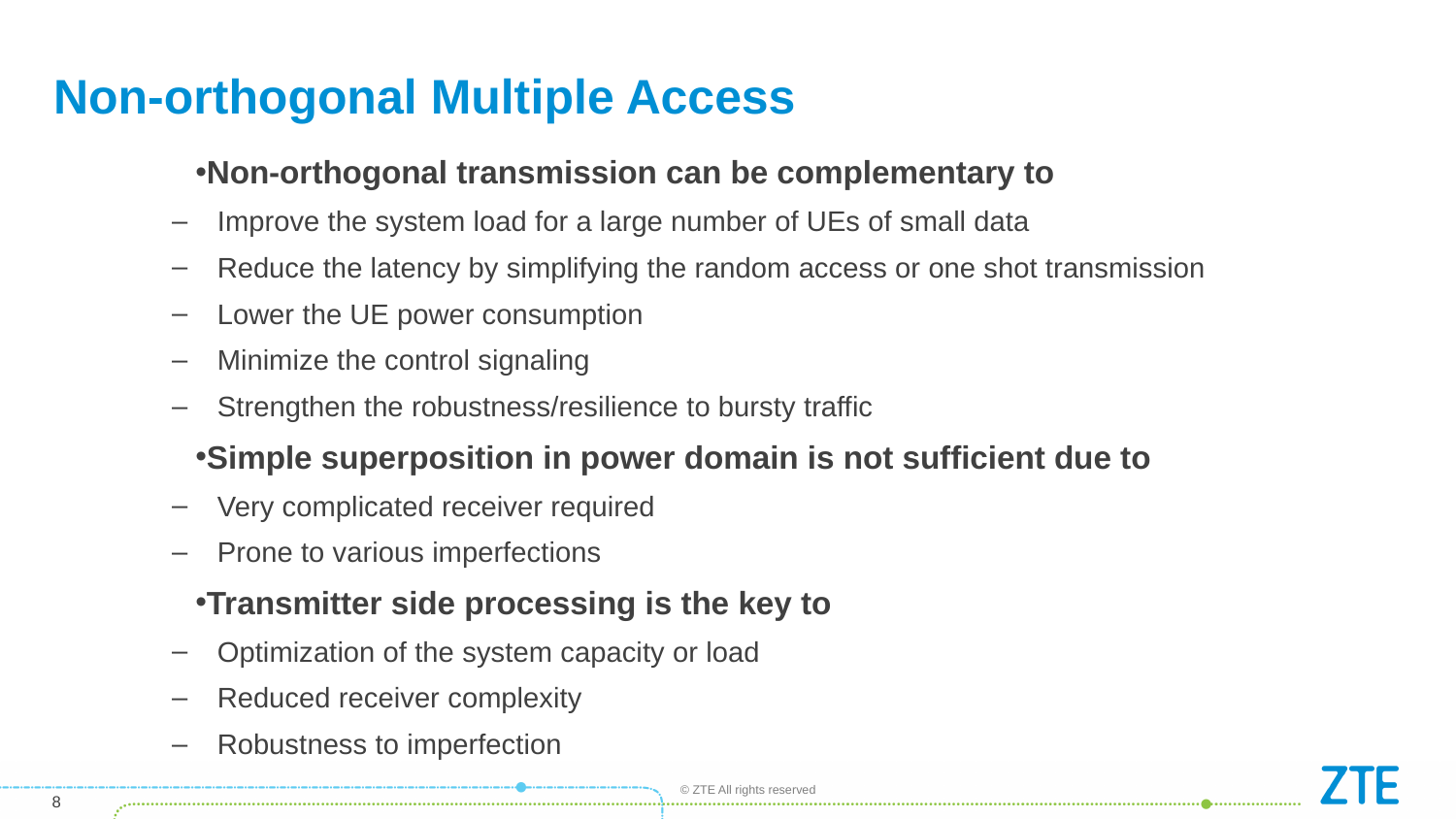

# Non-orthogonal Multiple Access
Non-orthogonal transmission can be complementary to
Improve the system load for a large number of UEs of small data
Reduce the latency by simplifying the random access or one shot transmission
Lower the UE power consumption
Minimize the control signaling
Strengthen the robustness/resilience to bursty traffic
Simple superposition in power domain is not sufficient due to
Very complicated receiver required
Prone to various imperfections
Transmitter side processing is the key to
Optimization of the system capacity or load
Reduced receiver complexity
Robustness to imperfection